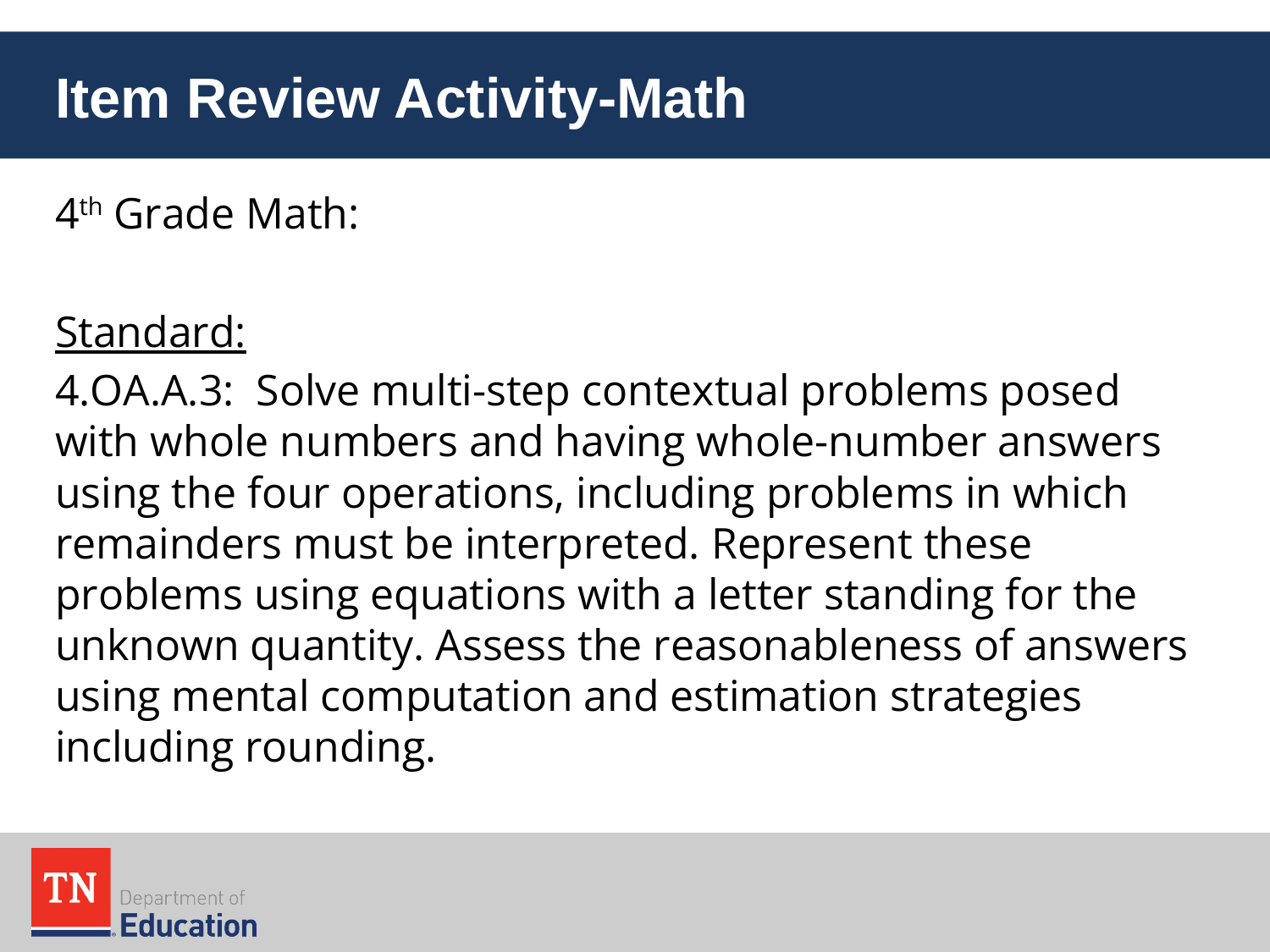

# Item Review Activity-Math
4th Grade Math:

Standard:
4.OA.A.3:  Solve multi-step contextual problems posed with whole numbers and having whole-number answers using the four operations, including problems in which remainders must be interpreted. Represent these problems using equations with a letter standing for the unknown quantity. Assess the reasonableness of answers using mental computation and estimation strategies including rounding.